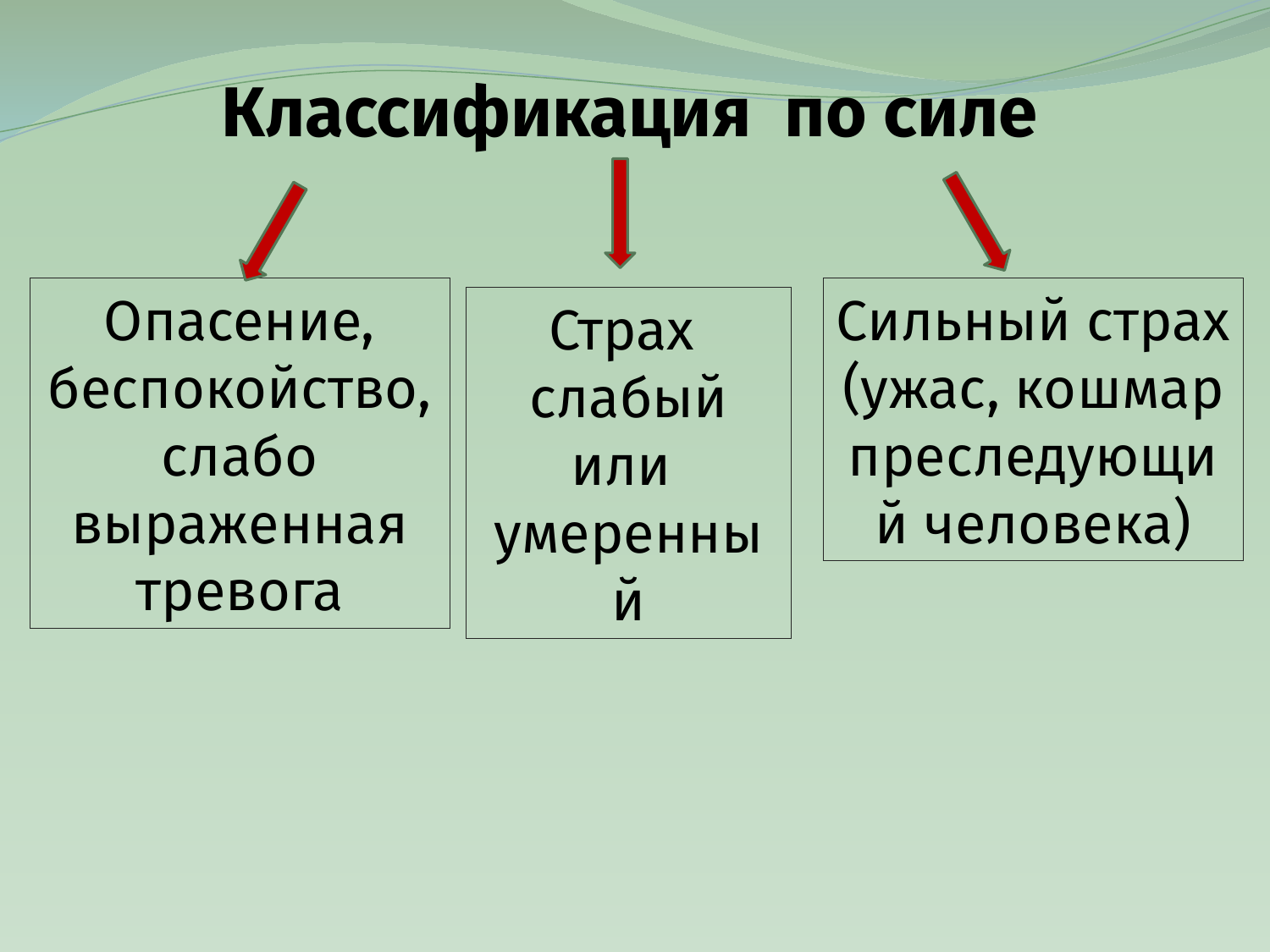

Классификация  по силе

Опасение, беспокойство, слабо выраженная тревога
Сильный страх (ужас, кошмар преследующий человека)
Страх  слабый или  умеренный